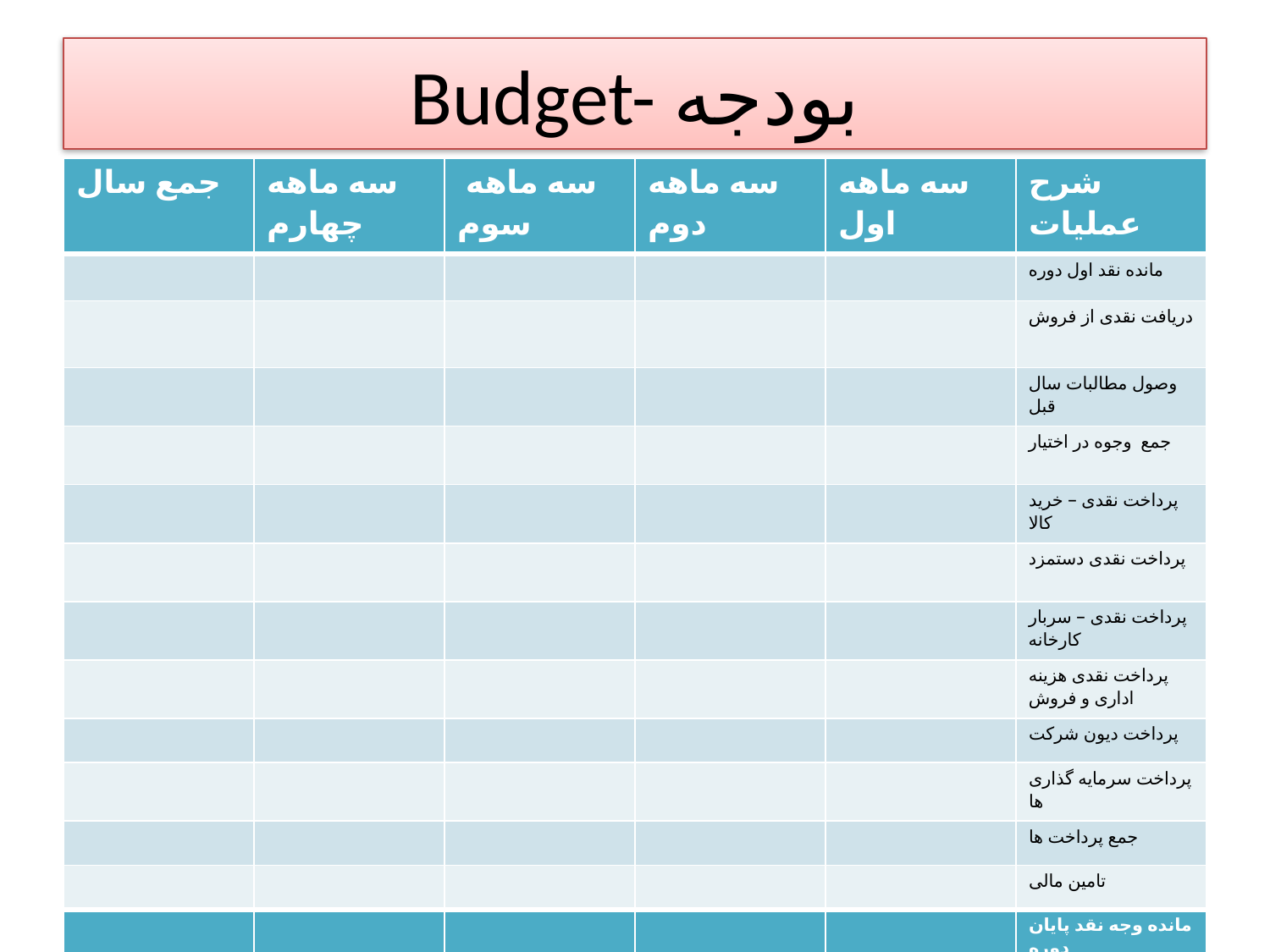

# Budget- بودجه
| جمع سال | سه ماهه چهارم | سه ماهه سوم | سه ماهه دوم | سه ماهه اول | شرح عملیات |
| --- | --- | --- | --- | --- | --- |
|  |  |  |  |  | مانده نقد اول دوره |
|  |  |  |  |  | دریافت نقدی از فروش |
|  |  |  |  |  | وصول مطالبات سال قبل |
|  |  |  |  |  | جمع وجوه در اختیار |
|  |  |  |  |  | پرداخت نقدی – خرید کالا |
|  |  |  |  |  | پرداخت نقدی دستمزد |
|  |  |  |  |  | پرداخت نقدی – سربار کارخانه |
|  |  |  |  |  | پرداخت نقدی هزینه اداری و فروش |
|  |  |  |  |  | پرداخت دیون شرکت |
|  |  |  |  |  | پرداخت سرمایه گذاری ها |
|  |  |  |  |  | جمع پرداخت ها |
|  |  |  |  |  | تامین مالی |
|  |  |  |  |  | مانده وجه نقد پایان دوره |